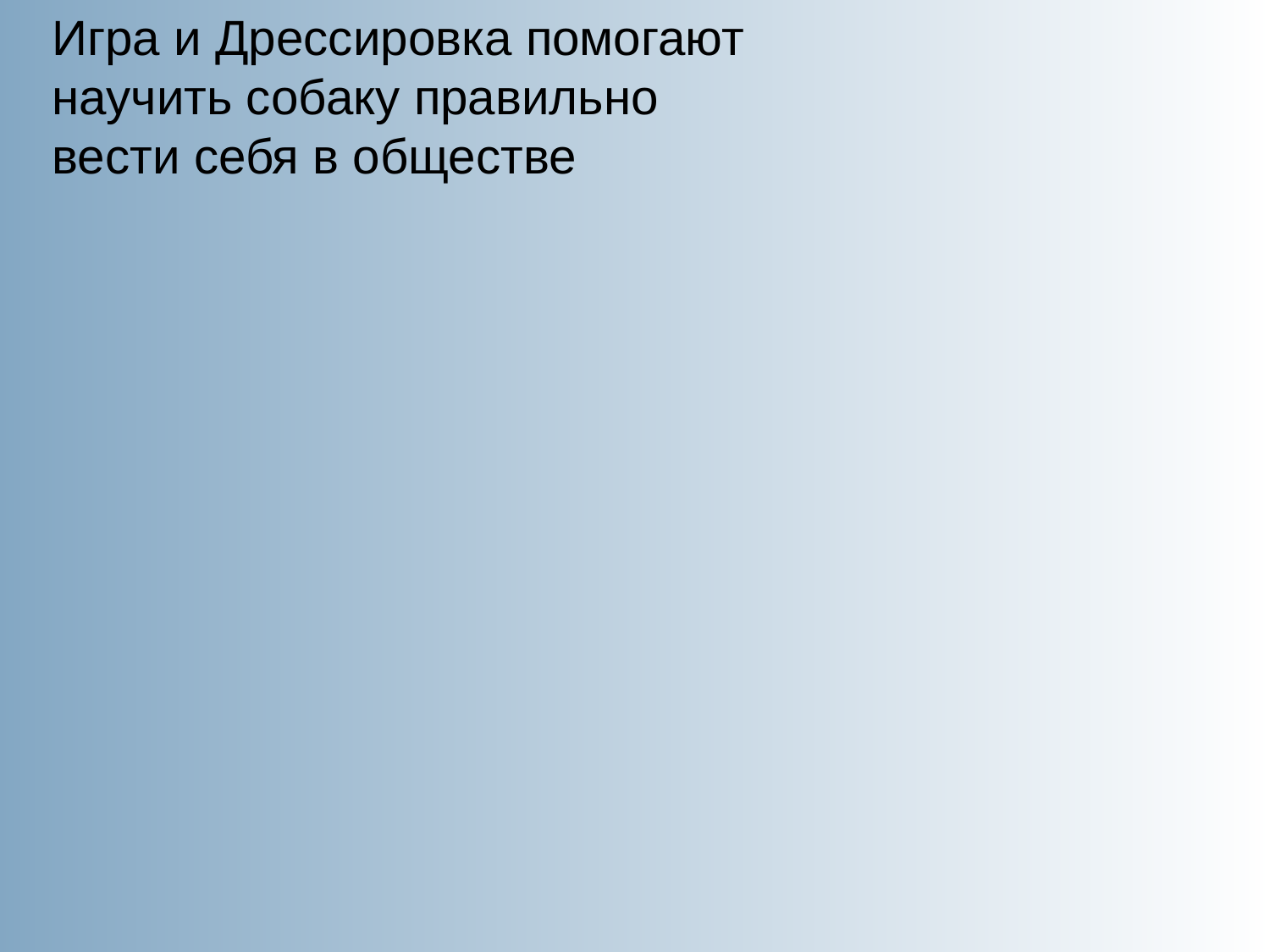

Игра и Дрессировка помогают научить собаку правильно вести себя в обществе